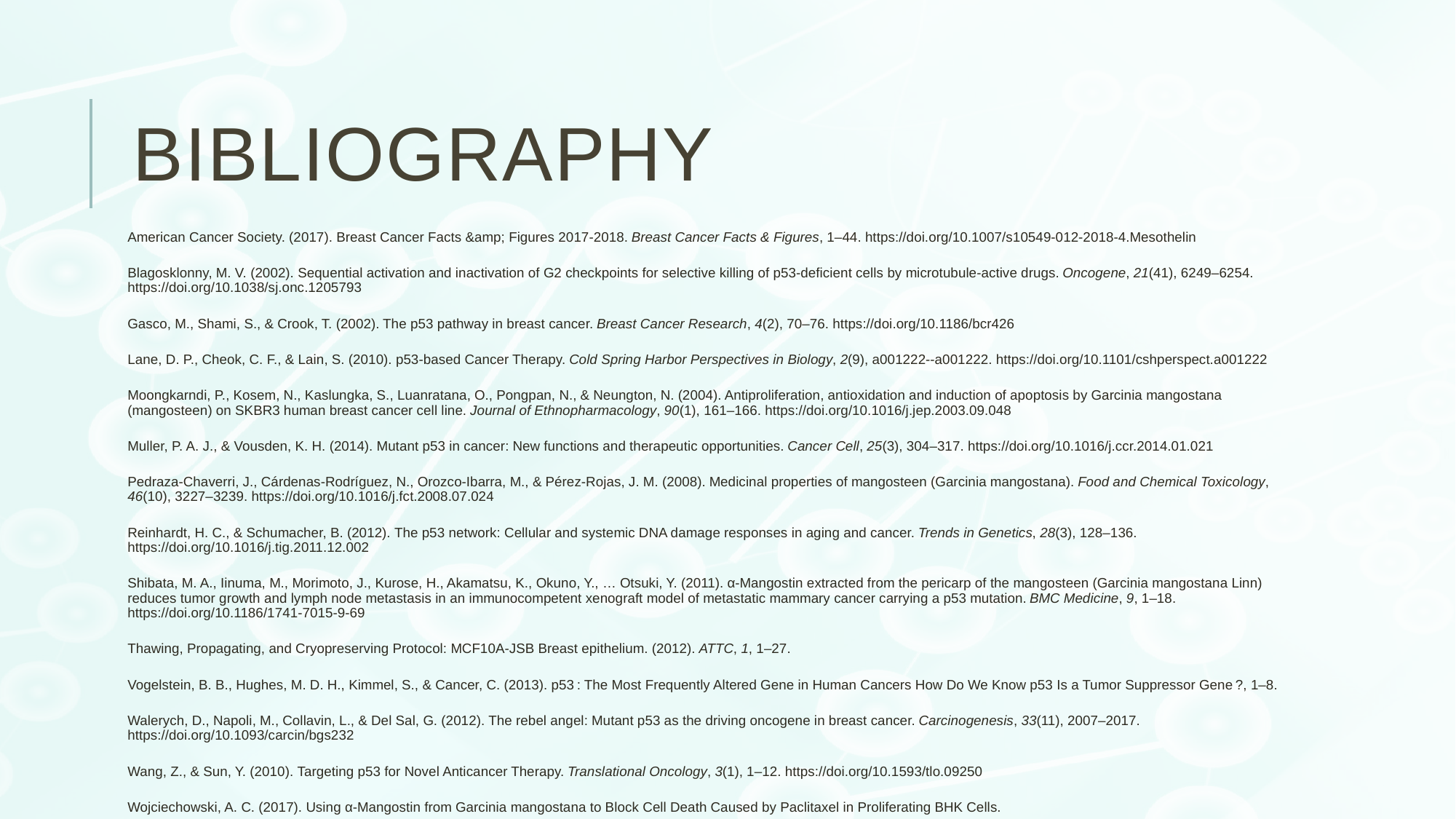

# Bibliography
American Cancer Society. (2017). Breast Cancer Facts &amp; Figures 2017-2018. Breast Cancer Facts & Figures, 1–44. https://doi.org/10.1007/s10549-012-2018-4.Mesothelin
Blagosklonny, M. V. (2002). Sequential activation and inactivation of G2 checkpoints for selective killing of p53-deficient cells by microtubule-active drugs. Oncogene, 21(41), 6249–6254. https://doi.org/10.1038/sj.onc.1205793
Gasco, M., Shami, S., & Crook, T. (2002). The p53 pathway in breast cancer. Breast Cancer Research, 4(2), 70–76. https://doi.org/10.1186/bcr426
Lane, D. P., Cheok, C. F., & Lain, S. (2010). p53-based Cancer Therapy. Cold Spring Harbor Perspectives in Biology, 2(9), a001222--a001222. https://doi.org/10.1101/cshperspect.a001222
Moongkarndi, P., Kosem, N., Kaslungka, S., Luanratana, O., Pongpan, N., & Neungton, N. (2004). Antiproliferation, antioxidation and induction of apoptosis by Garcinia mangostana (mangosteen) on SKBR3 human breast cancer cell line. Journal of Ethnopharmacology, 90(1), 161–166. https://doi.org/10.1016/j.jep.2003.09.048
Muller, P. A. J., & Vousden, K. H. (2014). Mutant p53 in cancer: New functions and therapeutic opportunities. Cancer Cell, 25(3), 304–317. https://doi.org/10.1016/j.ccr.2014.01.021
Pedraza-Chaverri, J., Cárdenas-Rodríguez, N., Orozco-Ibarra, M., & Pérez-Rojas, J. M. (2008). Medicinal properties of mangosteen (Garcinia mangostana). Food and Chemical Toxicology, 46(10), 3227–3239. https://doi.org/10.1016/j.fct.2008.07.024
Reinhardt, H. C., & Schumacher, B. (2012). The p53 network: Cellular and systemic DNA damage responses in aging and cancer. Trends in Genetics, 28(3), 128–136. https://doi.org/10.1016/j.tig.2011.12.002
Shibata, M. A., Iinuma, M., Morimoto, J., Kurose, H., Akamatsu, K., Okuno, Y., … Otsuki, Y. (2011). α-Mangostin extracted from the pericarp of the mangosteen (Garcinia mangostana Linn) reduces tumor growth and lymph node metastasis in an immunocompetent xenograft model of metastatic mammary cancer carrying a p53 mutation. BMC Medicine, 9, 1–18. https://doi.org/10.1186/1741-7015-9-69
Thawing, Propagating, and Cryopreserving Protocol: MCF10A-JSB Breast epithelium. (2012). ATTC, 1, 1–27.
Vogelstein, B. B., Hughes, M. D. H., Kimmel, S., & Cancer, C. (2013). p53 : The Most Frequently Altered Gene in Human Cancers How Do We Know p53 Is a Tumor Suppressor Gene ?, 1–8.
Walerych, D., Napoli, M., Collavin, L., & Del Sal, G. (2012). The rebel angel: Mutant p53 as the driving oncogene in breast cancer. Carcinogenesis, 33(11), 2007–2017. https://doi.org/10.1093/carcin/bgs232
Wang, Z., & Sun, Y. (2010). Targeting p53 for Novel Anticancer Therapy. Translational Oncology, 3(1), 1–12. https://doi.org/10.1593/tlo.09250
Wojciechowski, A. C. (2017). Using α-Mangostin from Garcinia mangostana to Block Cell Death Caused by Paclitaxel in Proliferating BHK Cells.